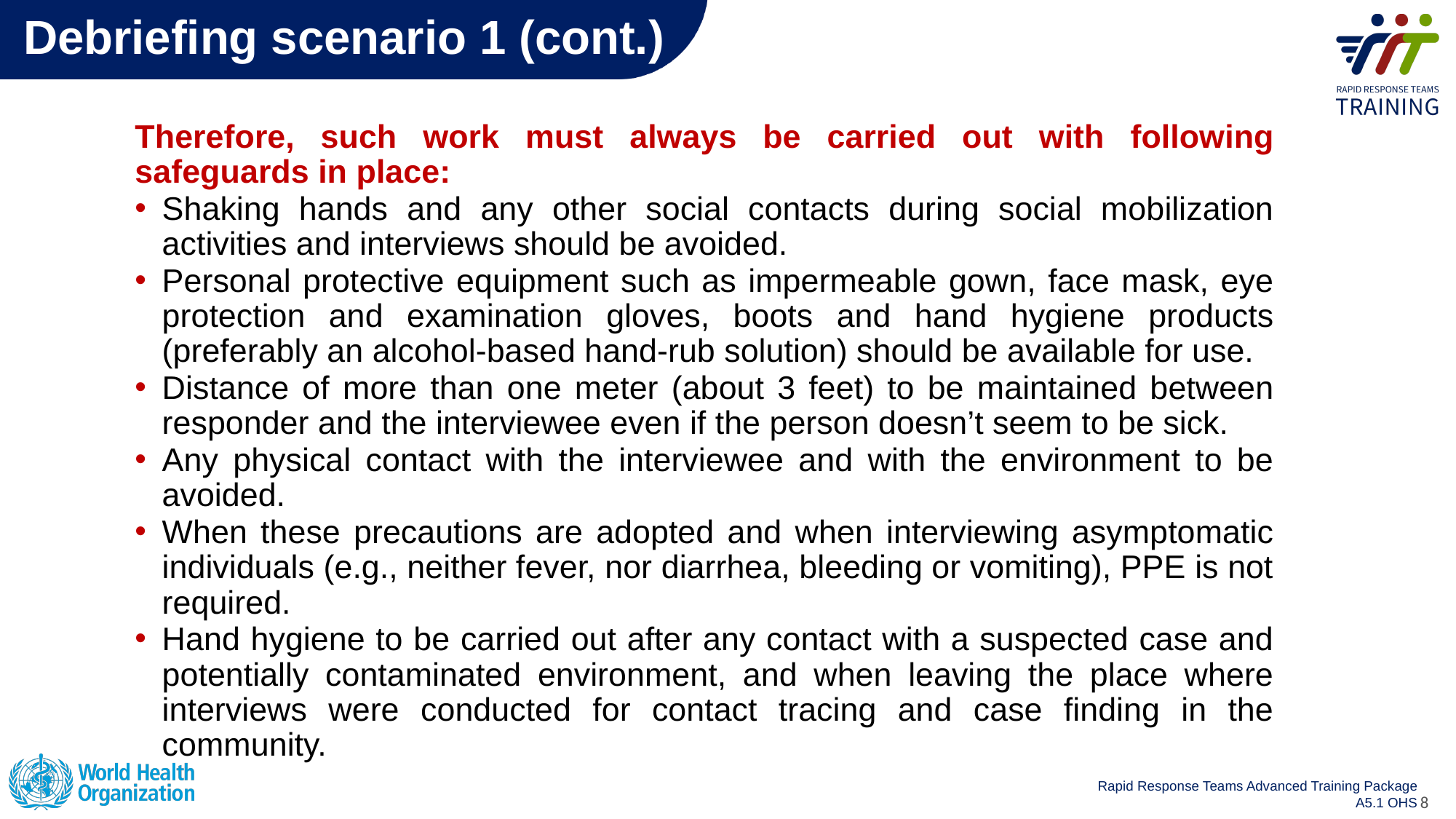

# Debriefing scenario 1 (cont.)
Therefore, such work must always be carried out with following safeguards in place:
Shaking hands and any other social contacts during social mobilization activities and interviews should be avoided.
Personal protective equipment such as impermeable gown, face mask, eye protection and examination gloves, boots and hand hygiene products (preferably an alcohol-based hand-rub solution) should be available for use.
Distance of more than one meter (about 3 feet) to be maintained between responder and the interviewee even if the person doesn’t seem to be sick.
Any physical contact with the interviewee and with the environment to be avoided.
When these precautions are adopted and when interviewing asymptomatic individuals (e.g., neither fever, nor diarrhea, bleeding or vomiting), PPE is not required.
Hand hygiene to be carried out after any contact with a suspected case and potentially contaminated environment, and when leaving the place where interviews were conducted for contact tracing and case finding in the community.
8